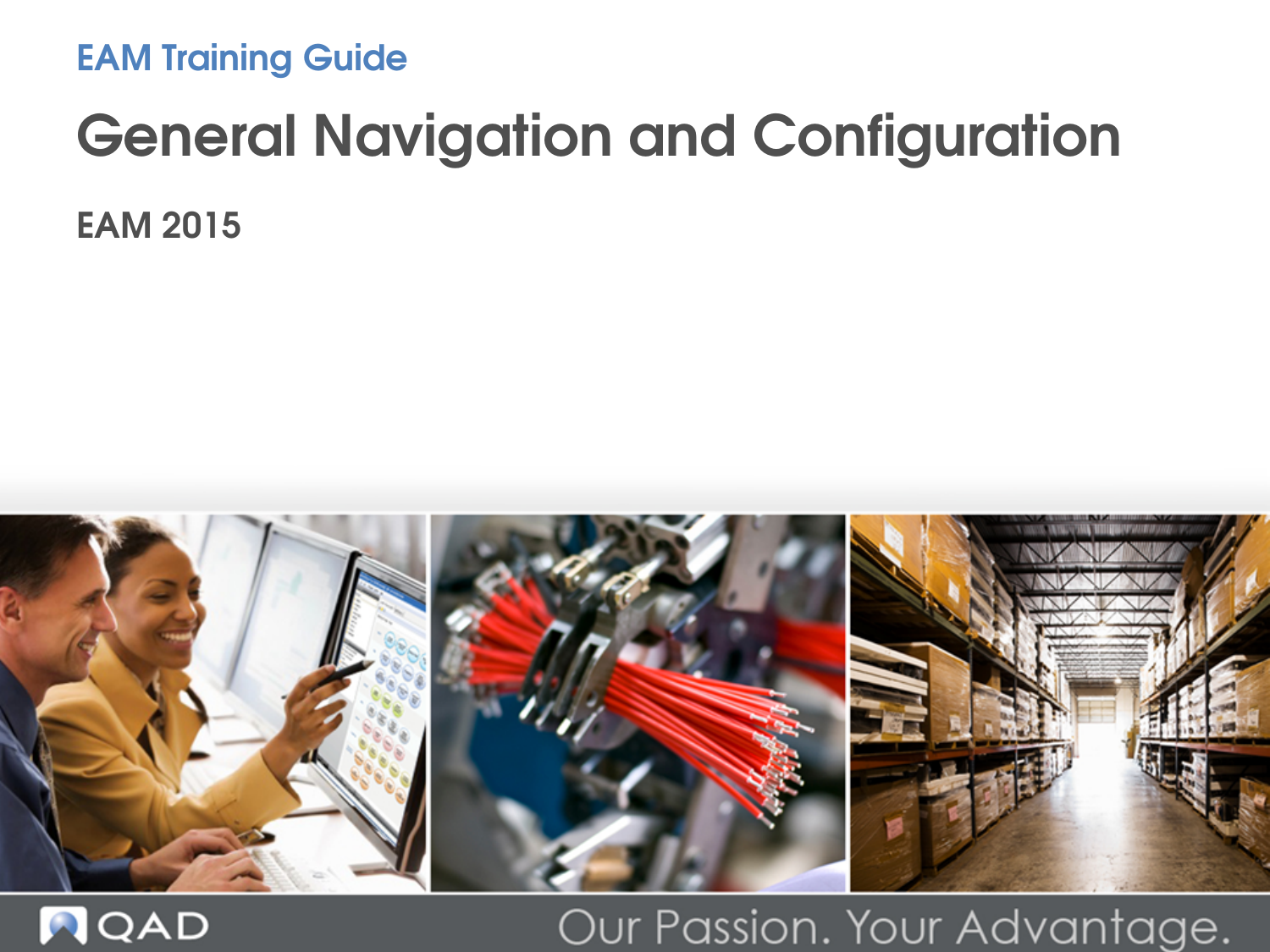

EAM Training Guide
# General Navigation and Configuration
EAM 2015